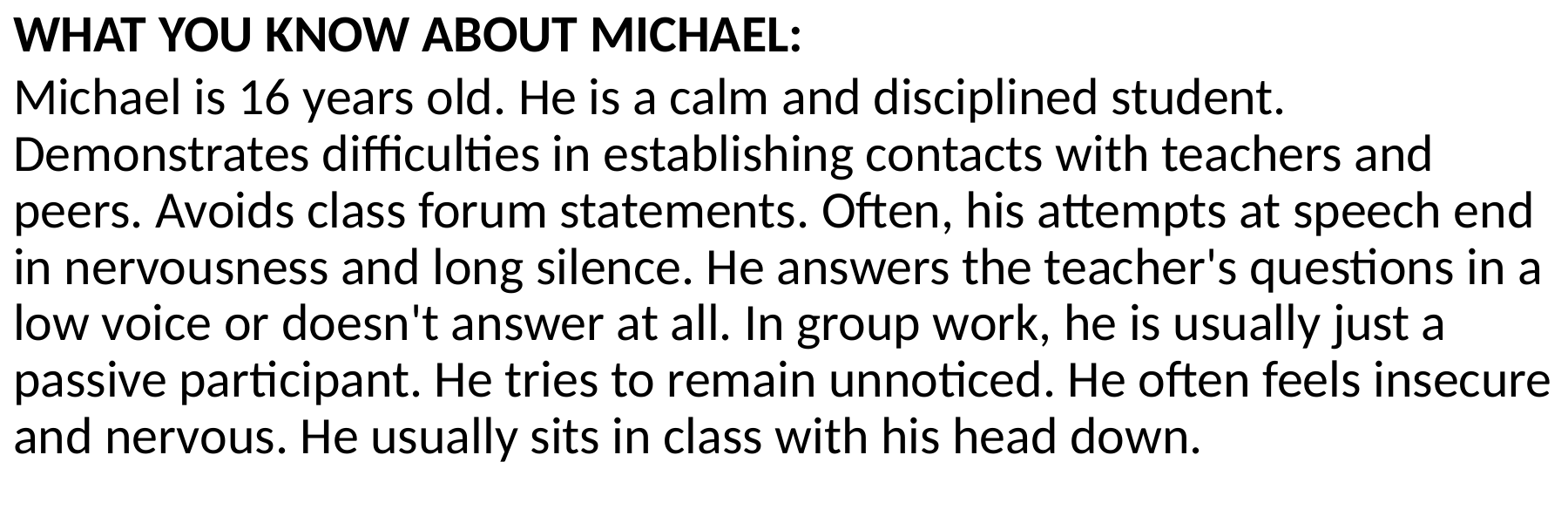

WHAT YOU KNOW ABOUT MICHAEL:
Michael is 16 years old. He is a calm and disciplined student. Demonstrates difficulties in establishing contacts with teachers and peers. Avoids class forum statements. Often, his attempts at speech end in nervousness and long silence. He answers the teacher's questions in a low voice or doesn't answer at all. In group work, he is usually just a passive participant. He tries to remain unnoticed. He often feels insecure and nervous. He usually sits in class with his head down.